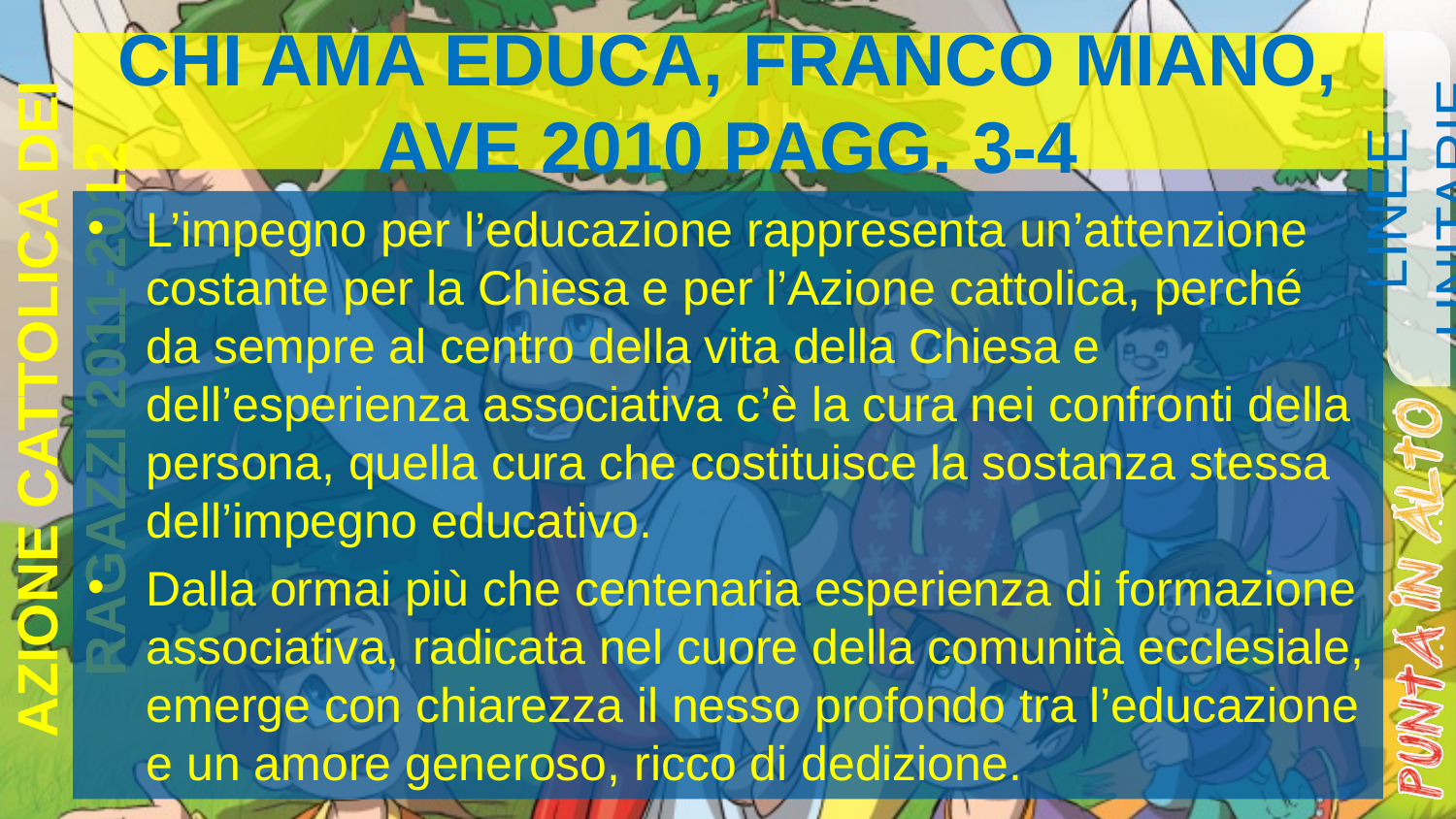

# CHI AMA EDUCA, FRANCO MIANO, AVE 2010 PAGG. 3-4
LINEE UNITARIE
L’impegno per l’educazione rappresenta un’attenzione costante per la Chiesa e per l’Azione cattolica, perché da sempre al centro della vita della Chiesa e dell’esperienza associativa c’è la cura nei confronti della persona, quella cura che costituisce la sostanza stessa dell’impegno educativo.
Dalla ormai più che centenaria esperienza di formazione associativa, radicata nel cuore della comunità ecclesiale, emerge con chiarezza il nesso profondo tra l’educazione e un amore generoso, ricco di dedizione.